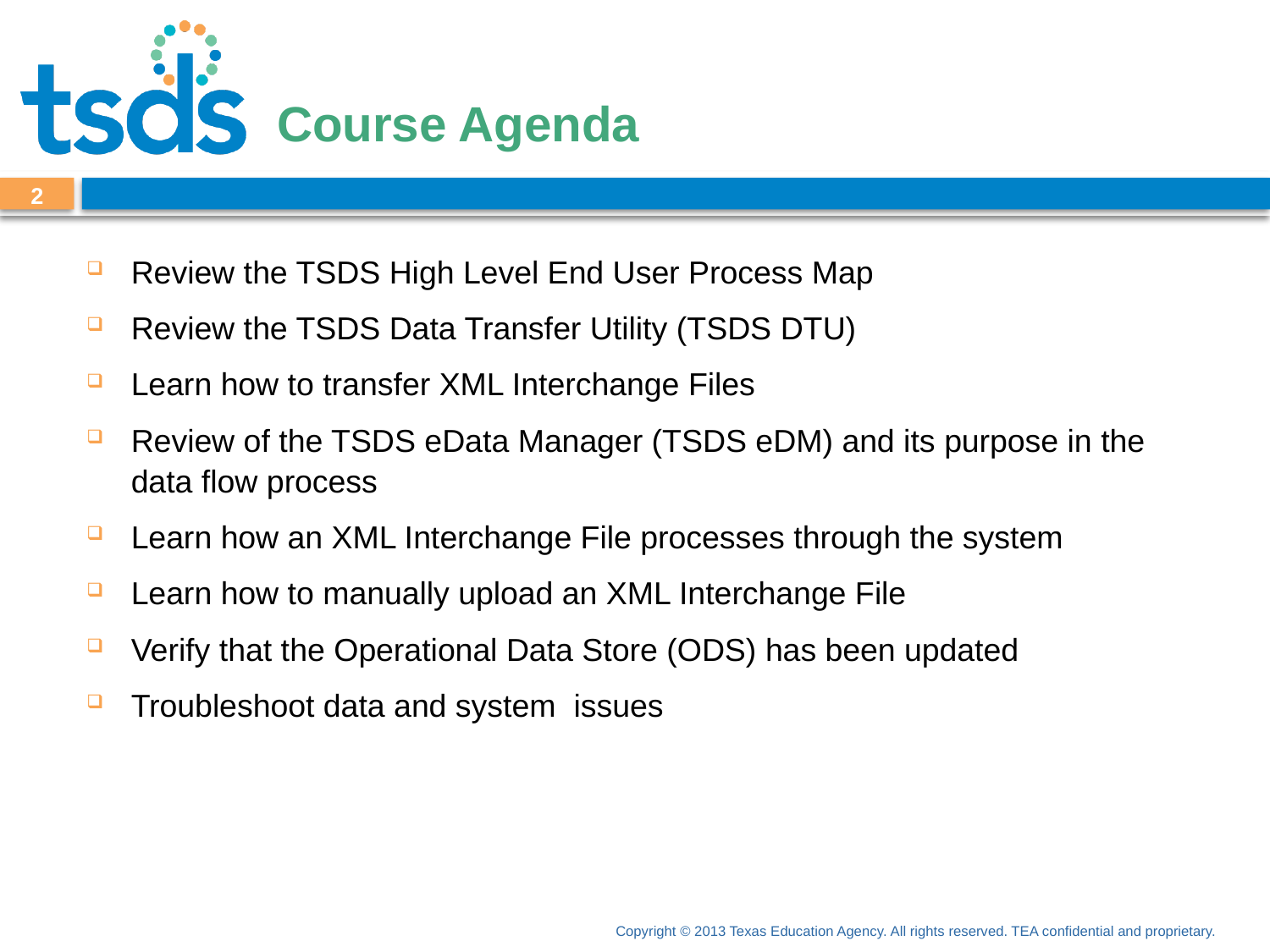

# Course Agenda
2
Review the TSDS High Level End User Process Map
Review the TSDS Data Transfer Utility (TSDS DTU)
Learn how to transfer XML Interchange Files
Review of the TSDS eData Manager (TSDS eDM) and its purpose in the data flow process
Learn how an XML Interchange File processes through the system
Learn how to manually upload an XML Interchange File
Verify that the Operational Data Store (ODS) has been updated
Troubleshoot data and system  issues